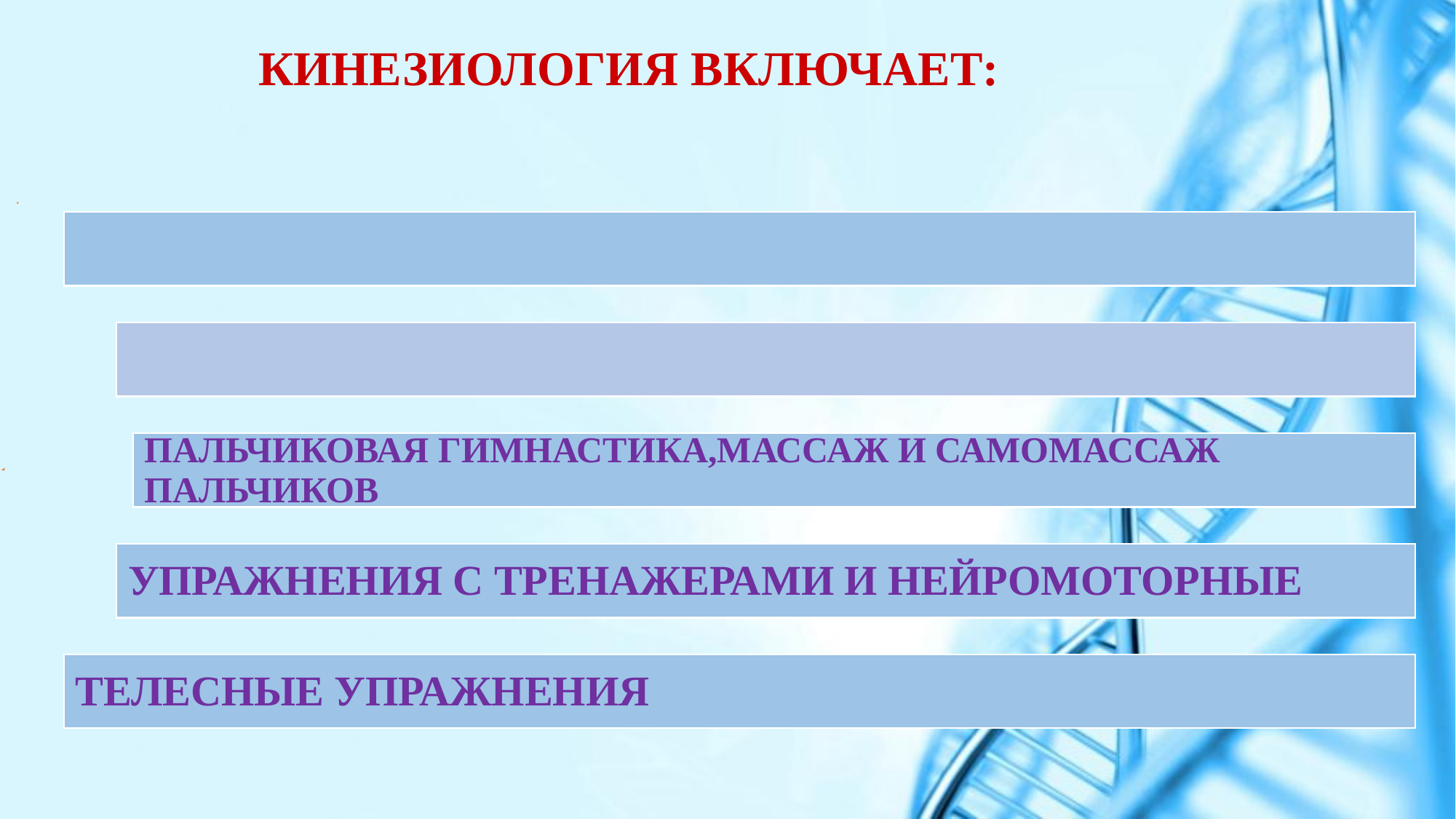

КИНЕЗИОЛОГИЯ ВКЛЮЧАЕТ:
ПАЛЬЧИКОВАЯ ГИМНАСТИКА,МАССАЖ И САМОМАССАЖ ПАЛЬЧИКОВ
УПРАЖНЕНИЯ С ТРЕНАЖЕРАМИ И НЕЙРОМОТОРНЫЕ
ТЕЛЕСНЫЕ УПРАЖНЕНИЯ